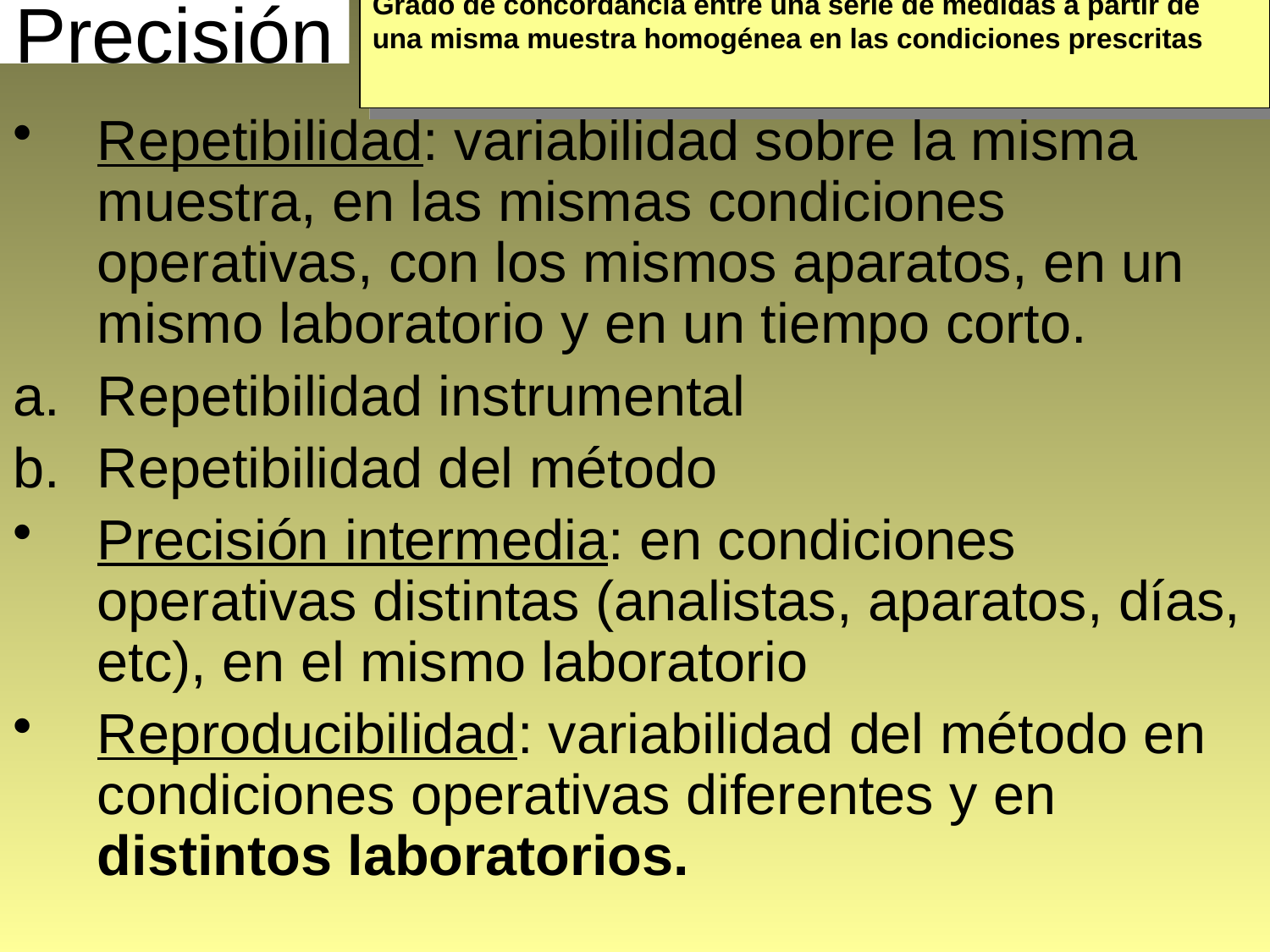

# Precisión
Grado de concordancia entre una serie de medidas a partir de una misma muestra homogénea en las condiciones prescritas

Repetibilidad: variabilidad sobre la misma muestra, en las mismas condiciones operativas, con los mismos aparatos, en un mismo laboratorio y en un tiempo corto.
Repetibilidad instrumental
Repetibilidad del método
Precisión intermedia: en condiciones operativas distintas (analistas, aparatos, días, etc), en el mismo laboratorio
Reproducibilidad: variabilidad del método en condiciones operativas diferentes y en distintos laboratorios.